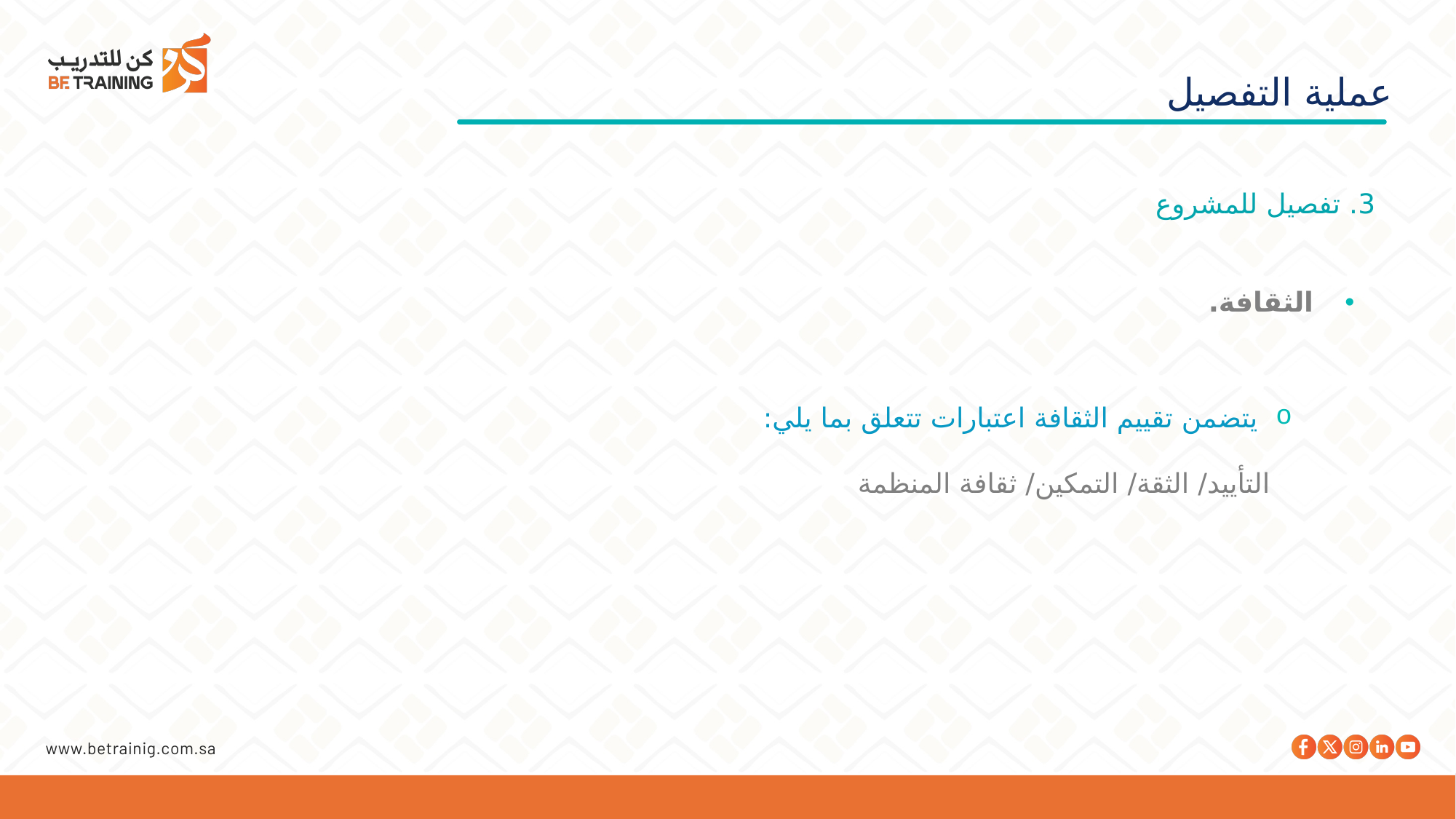

عملية التفصيل
3. تفصيل للمشروع

الثقافة.
يتضمن تقييم الثقافة اعتبارات تتعلق بما يلي:
التأييد/ الثقة/ التمكين/ ثقافة المنظمة